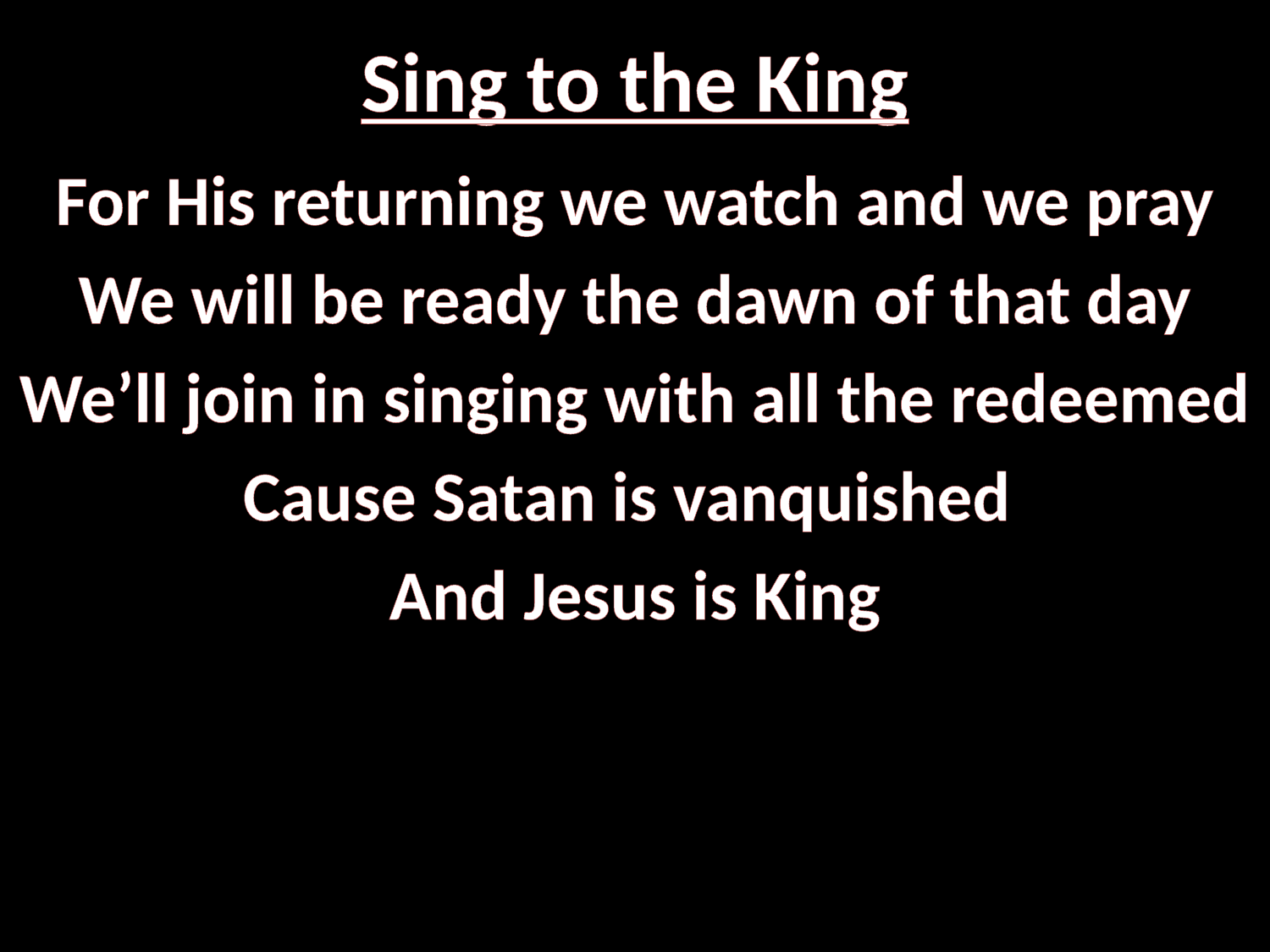

# Sing to the King
For His returning we watch and we pray
We will be ready the dawn of that day
We’ll join in singing with all the redeemed
Cause Satan is vanquished
And Jesus is King